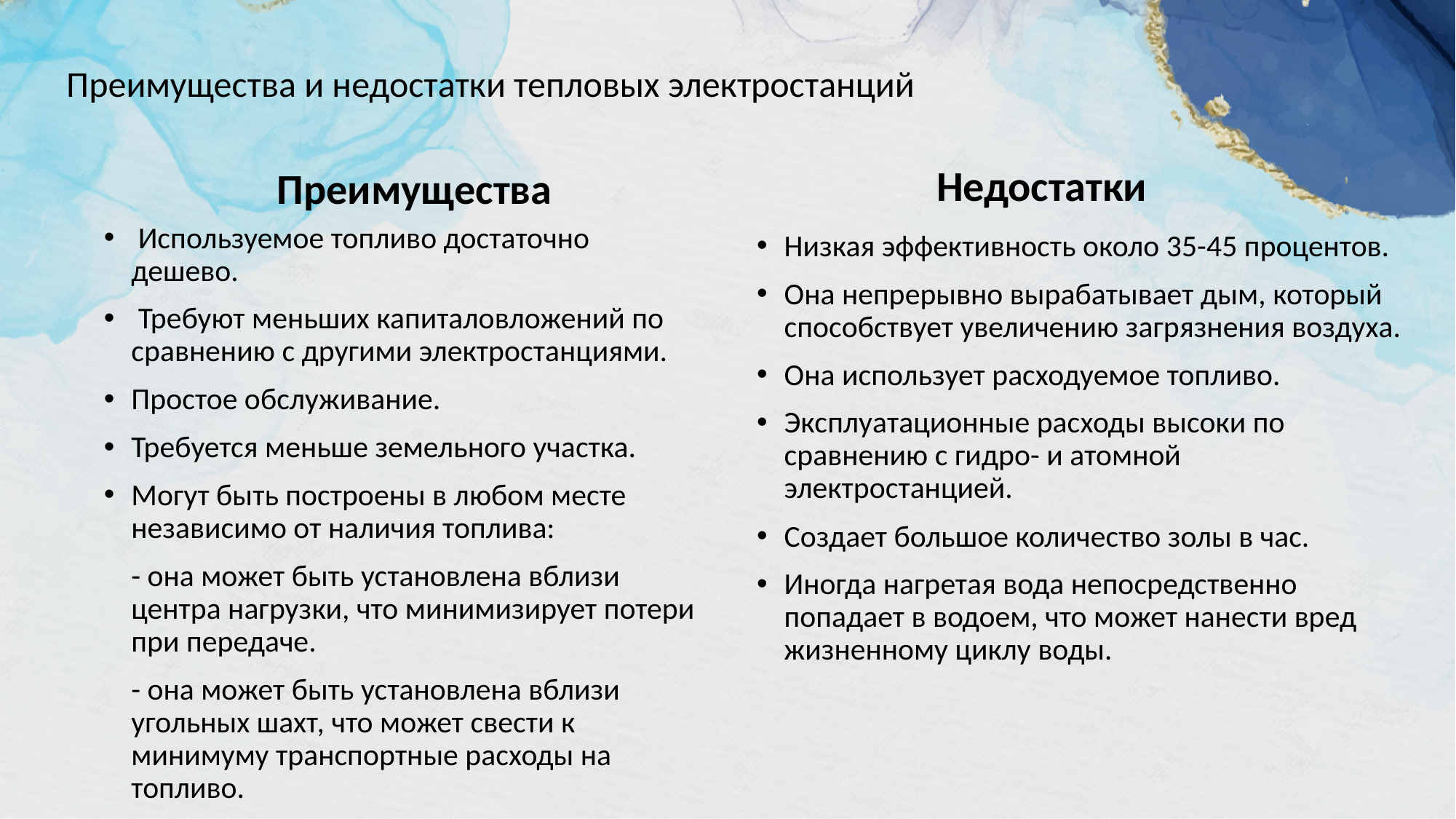

# Преимущества и недостатки тепловых электростанций
Недостатки
Преимущества
 Используемое топливо достаточно дешево.
 Требуют меньших капиталовложений по сравнению с другими электростанциями.
Простое обслуживание.
Требуется меньше земельного участка.
Могут быть построены в любом месте независимо от наличия топлива:
	- она может быть установлена вблизи центра нагрузки, что минимизирует потери при передаче.
	- она может быть установлена вблизи угольных шахт, что может свести к минимуму транспортные расходы на топливо.
Низкая эффективность около 35-45 процентов.
Она непрерывно вырабатывает дым, который способствует увеличению загрязнения воздуха.
Она использует расходуемое топливо.
Эксплуатационные расходы высоки по сравнению с гидро- и атомной электростанцией.
Создает большое количество золы в час.
Иногда нагретая вода непосредственно попадает в водоем, что может нанести вред жизненному циклу воды.